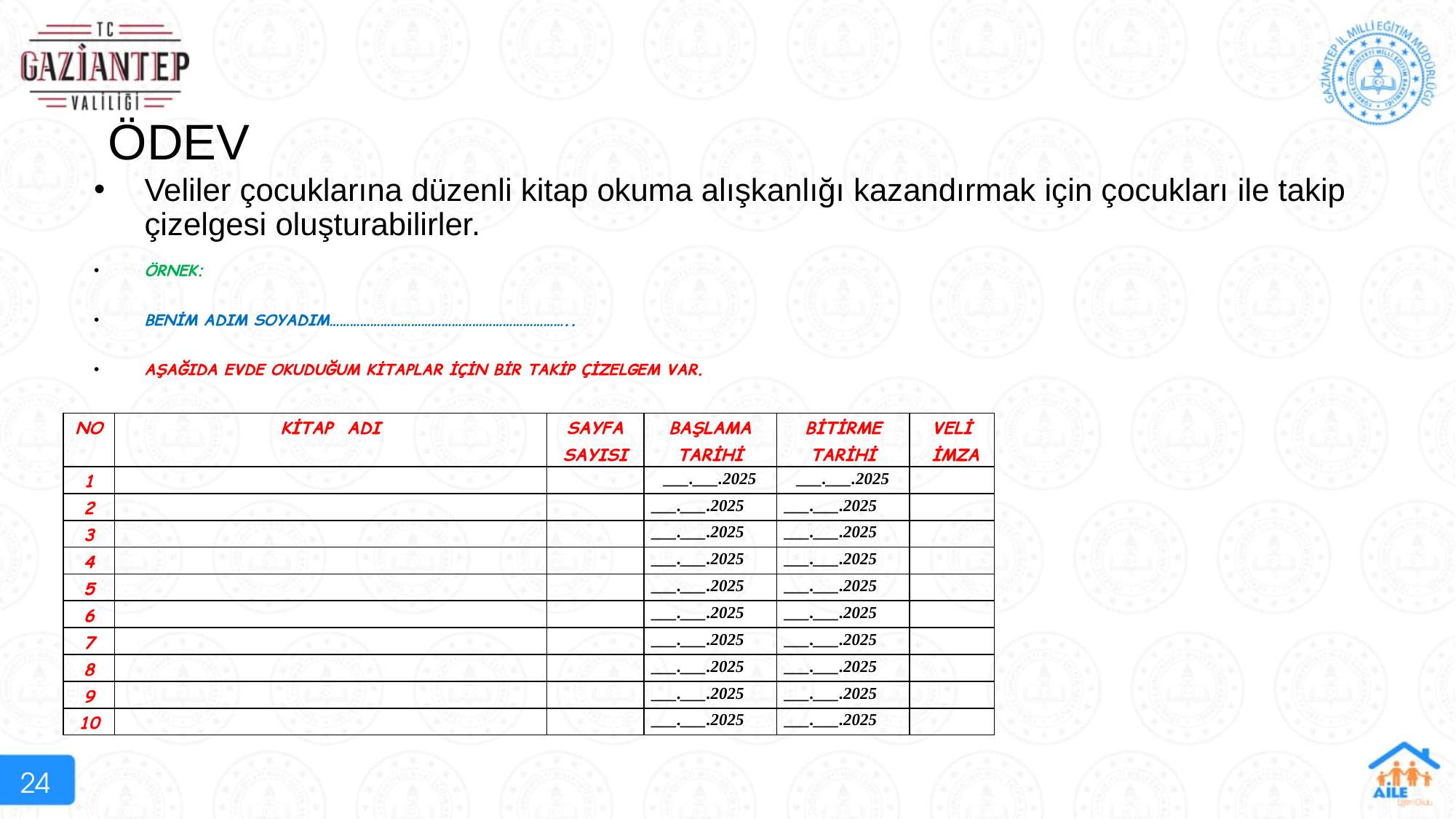

# ÖDEV
Veliler çocuklarına düzenli kitap okuma alışkanlığı kazandırmak için çocukları ile takip çizelgesi oluşturabilirler.
ÖRNEK:
BENİM ADIM SOYADIM……………………………………………………………..
AŞAĞIDA EVDE OKUDUĞUM KİTAPLAR İÇİN BİR TAKİP ÇİZELGEM VAR.

| NO | KİTAP ADI | SAYFA SAYISI | BAŞLAMA TARİHİ | BİTİRME TARİHİ | VELİ İMZA |
| --- | --- | --- | --- | --- | --- |
| 1 |  |  | \_\_\_.\_\_\_.2025 | \_\_\_.\_\_\_.2025 |  |
| 2 |  |  | \_\_\_.\_\_\_.2025 | \_\_\_.\_\_\_.2025 |  |
| 3 |  |  | \_\_\_.\_\_\_.2025 | \_\_\_.\_\_\_.2025 |  |
| 4 |  |  | \_\_\_.\_\_\_.2025 | \_\_\_.\_\_\_.2025 |  |
| 5 |  |  | \_\_\_.\_\_\_.2025 | \_\_\_.\_\_\_.2025 |  |
| 6 |  |  | \_\_\_.\_\_\_.2025 | \_\_\_.\_\_\_.2025 |  |
| 7 |  |  | \_\_\_.\_\_\_.2025 | \_\_\_.\_\_\_.2025 |  |
| 8 |  |  | \_\_\_.\_\_\_.2025 | \_\_\_.\_\_\_.2025 |  |
| 9 |  |  | \_\_\_.\_\_\_.2025 | \_\_\_.\_\_\_.2025 |  |
| 10 |  |  | \_\_\_.\_\_\_.2025 | \_\_\_.\_\_\_.2025 |  |
24